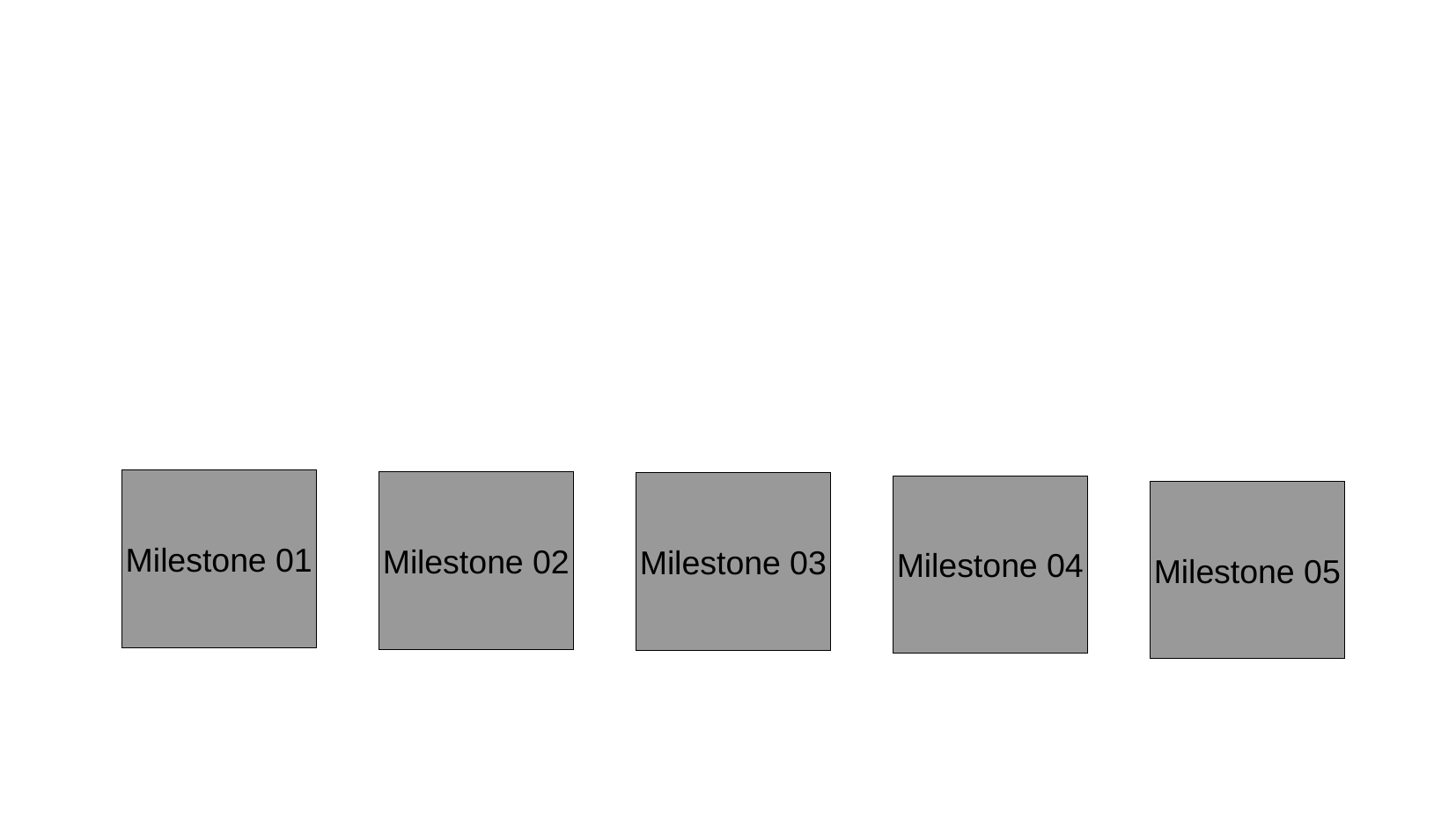

Milestone 01
Milestone 02
Milestone 03
Milestone 04
Milestone 05